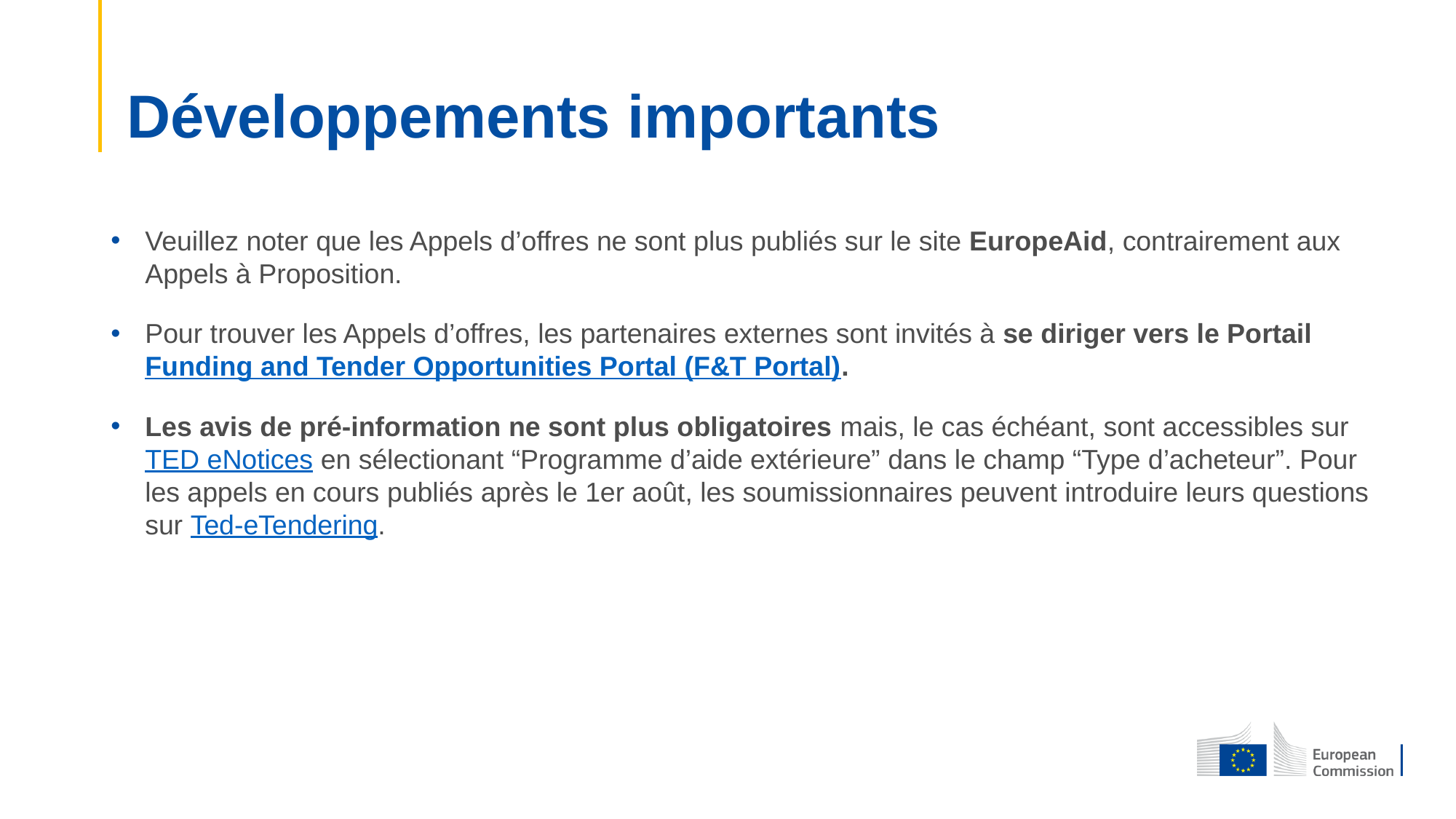

# Développements importants
Veuillez noter que les Appels d’offres ne sont plus publiés sur le site EuropeAid, contrairement aux Appels à Proposition.
Pour trouver les Appels d’offres, les partenaires externes sont invités à se diriger vers le Portail Funding and Tender Opportunities Portal (F&T Portal).
Les avis de pré-information ne sont plus obligatoires mais, le cas échéant, sont accessibles sur TED eNotices en sélectionant “Programme d’aide extérieure” dans le champ “Type d’acheteur”. Pour les appels en cours publiés après le 1er août, les soumissionnaires peuvent introduire leurs questions sur Ted-eTendering.